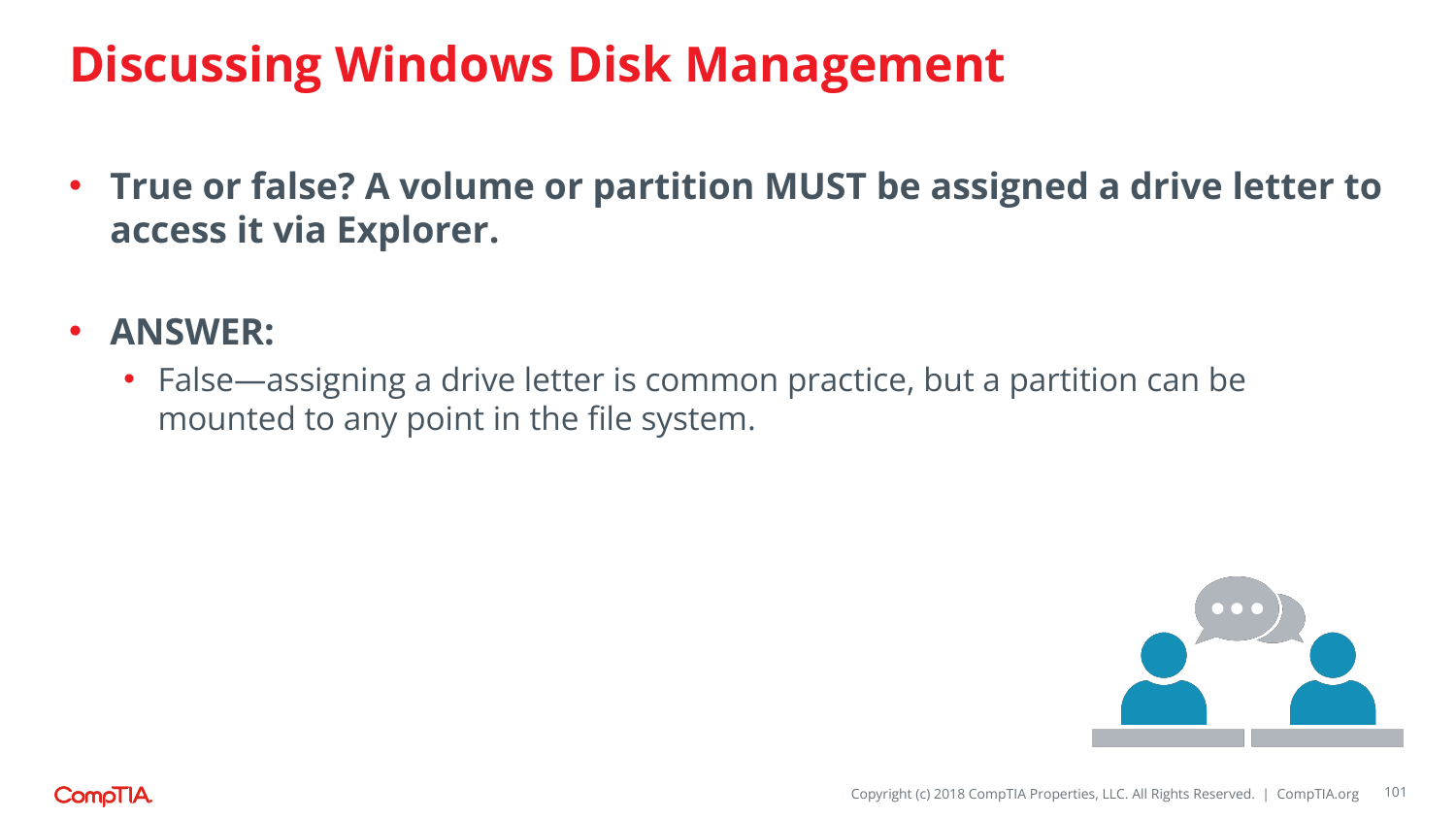

# Discussing Windows Disk Management
True or false? A volume or partition MUST be assigned a drive letter to access it via Explorer.

ANSWER:
False—assigning a drive letter is common practice, but a partition can be mounted to any point in the file system.
101